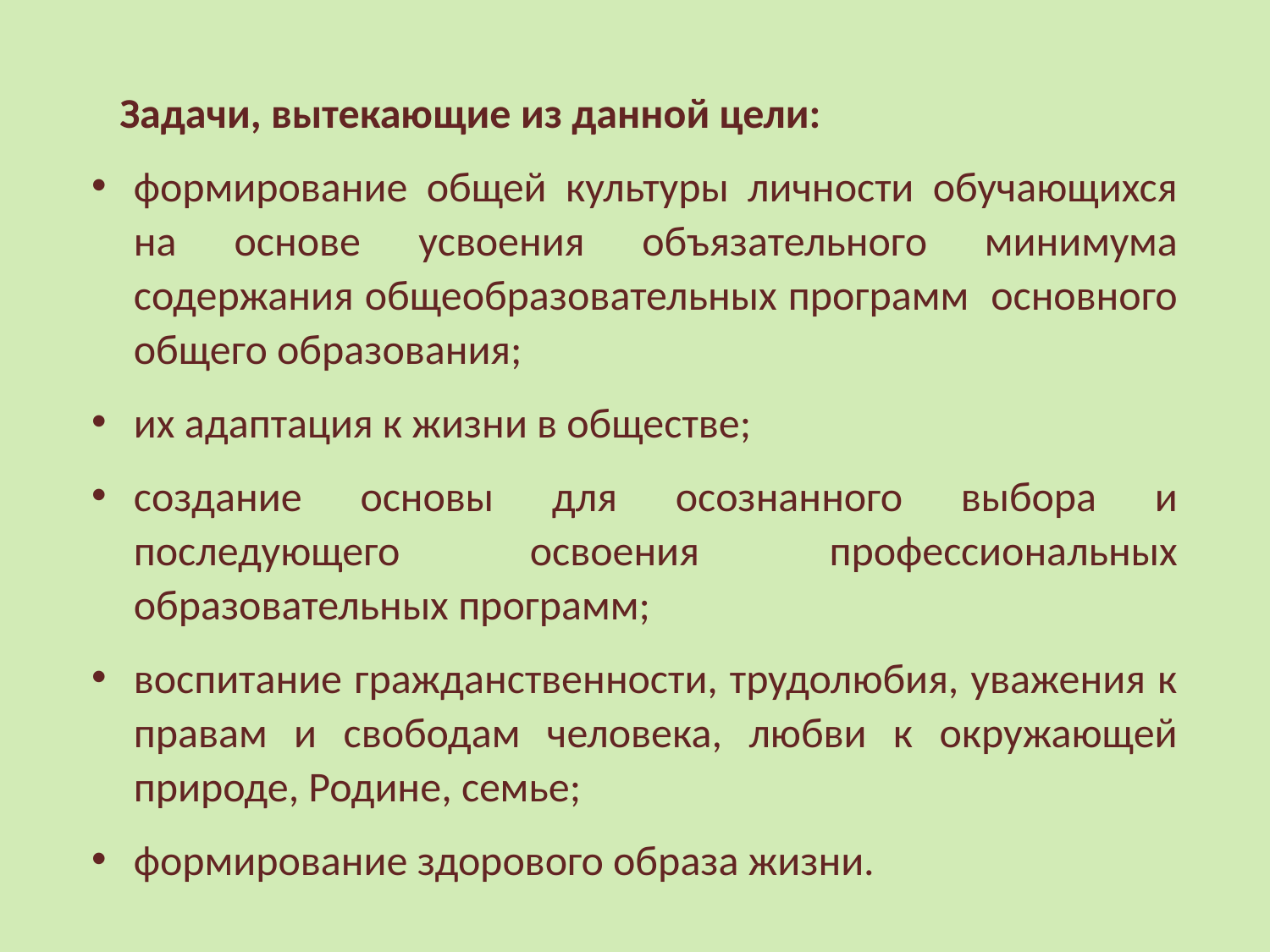

Задачи, вытекающие из данной цели:
формирование общей культуры личности обучающихся на основе усвоения объязательного минимума содержания общеобразовательных программ  основного общего образования;
их адаптация к жизни в обществе;
создание основы для осознанного выбора и последующего освоения профессиональных образовательных программ;
воспитание гражданственности, трудолюбия, уважения к правам и свободам человека, любви к окружающей природе, Родине, семье;
формирование здорового образа жизни.